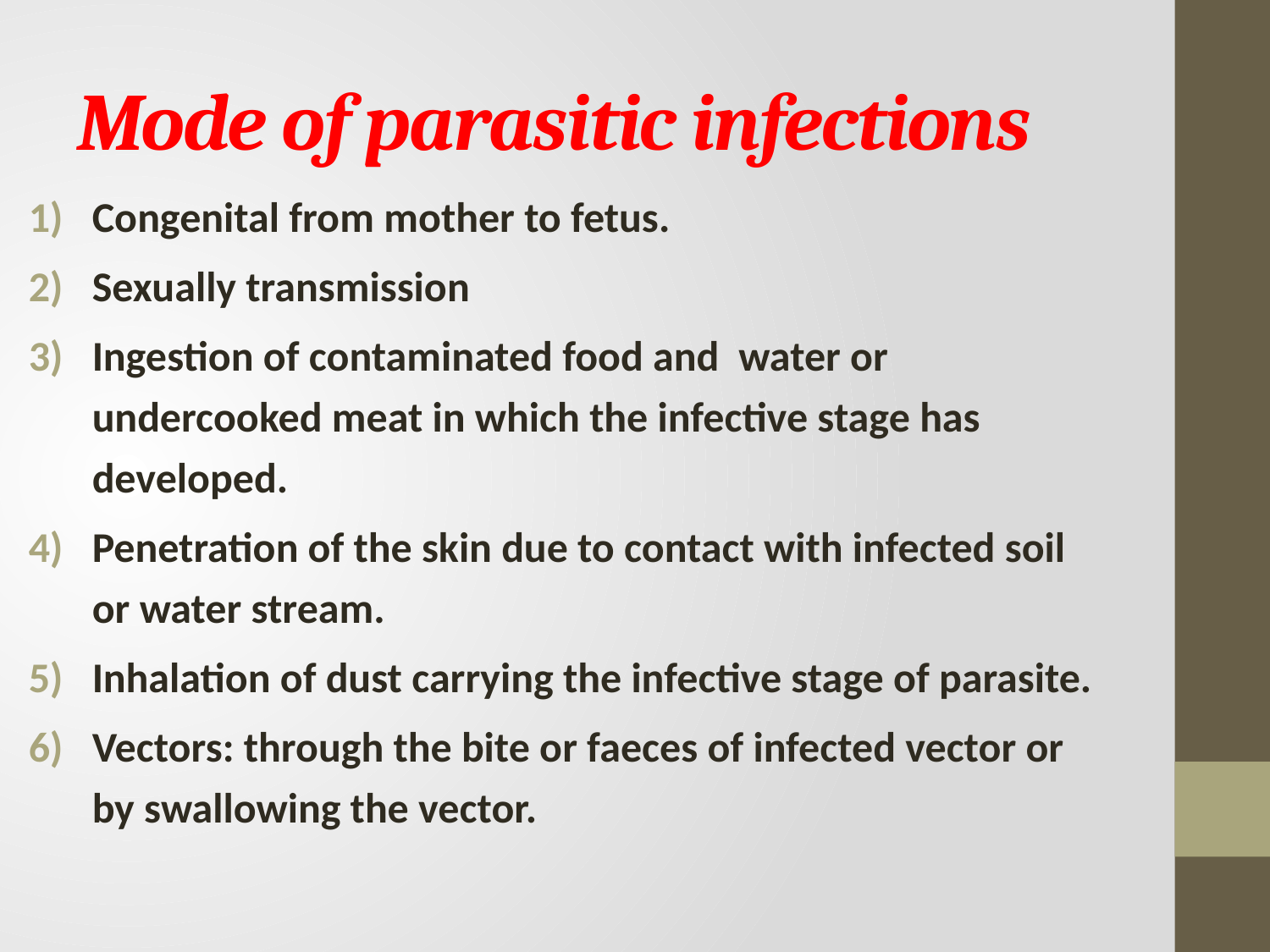

# Mode of parasitic infections
Congenital from mother to fetus.
Sexually transmission
Ingestion of contaminated food and  water or undercooked meat in which the infective stage has developed.
Penetration of the skin due to contact with infected soil or water stream.
Inhalation of dust carrying the infective stage of parasite.
Vectors: through the bite or faeces of infected vector or by swallowing the vector.